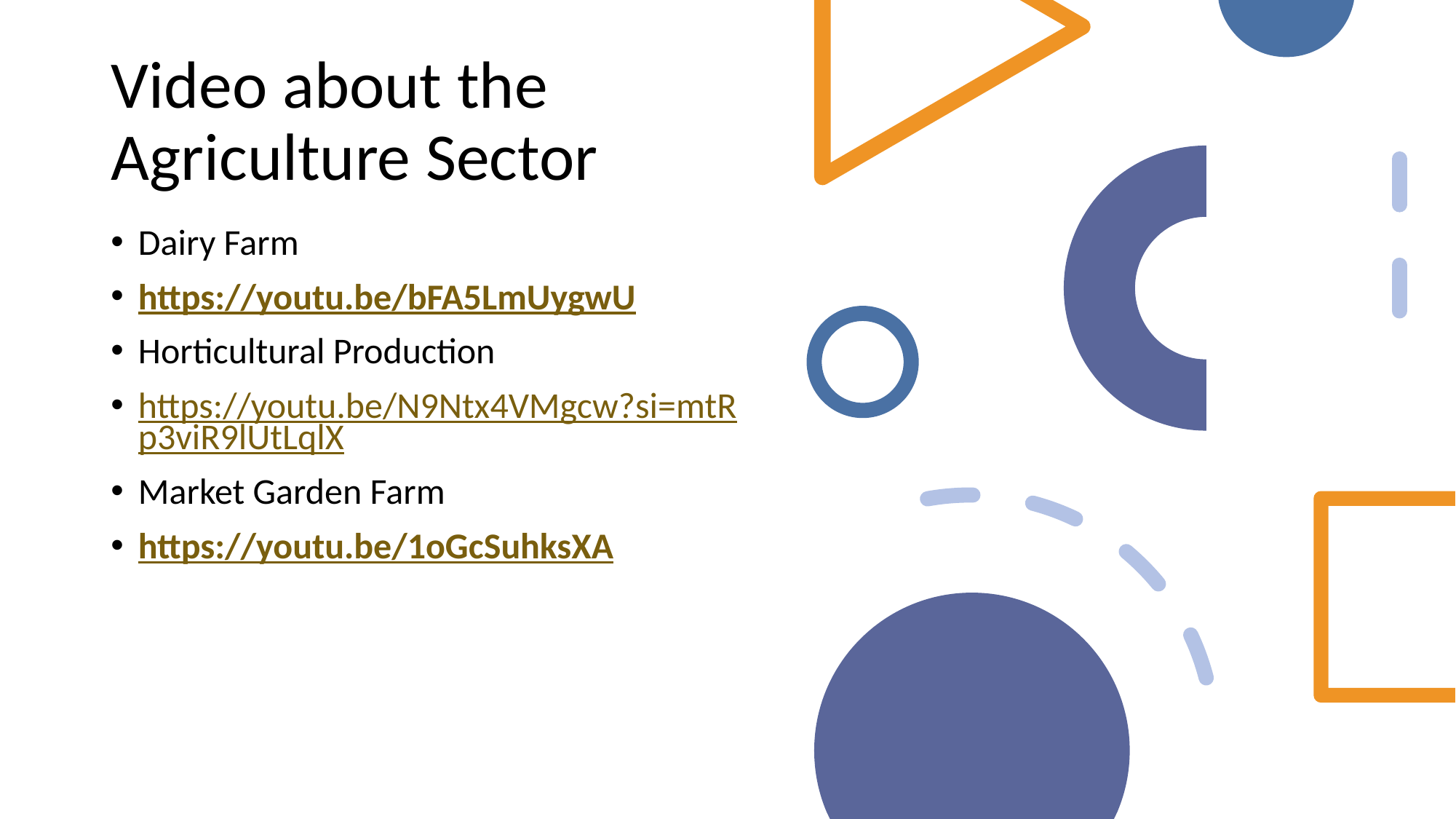

# Video about the Agriculture Sector

Dairy Farm
https://youtu.be/bFA5LmUygwU
Horticultural Production
https://youtu.be/N9Ntx4VMgcw?si=mtRp3viR9lUtLqlX
Market Garden Farm
https://youtu.be/1oGcSuhksXA